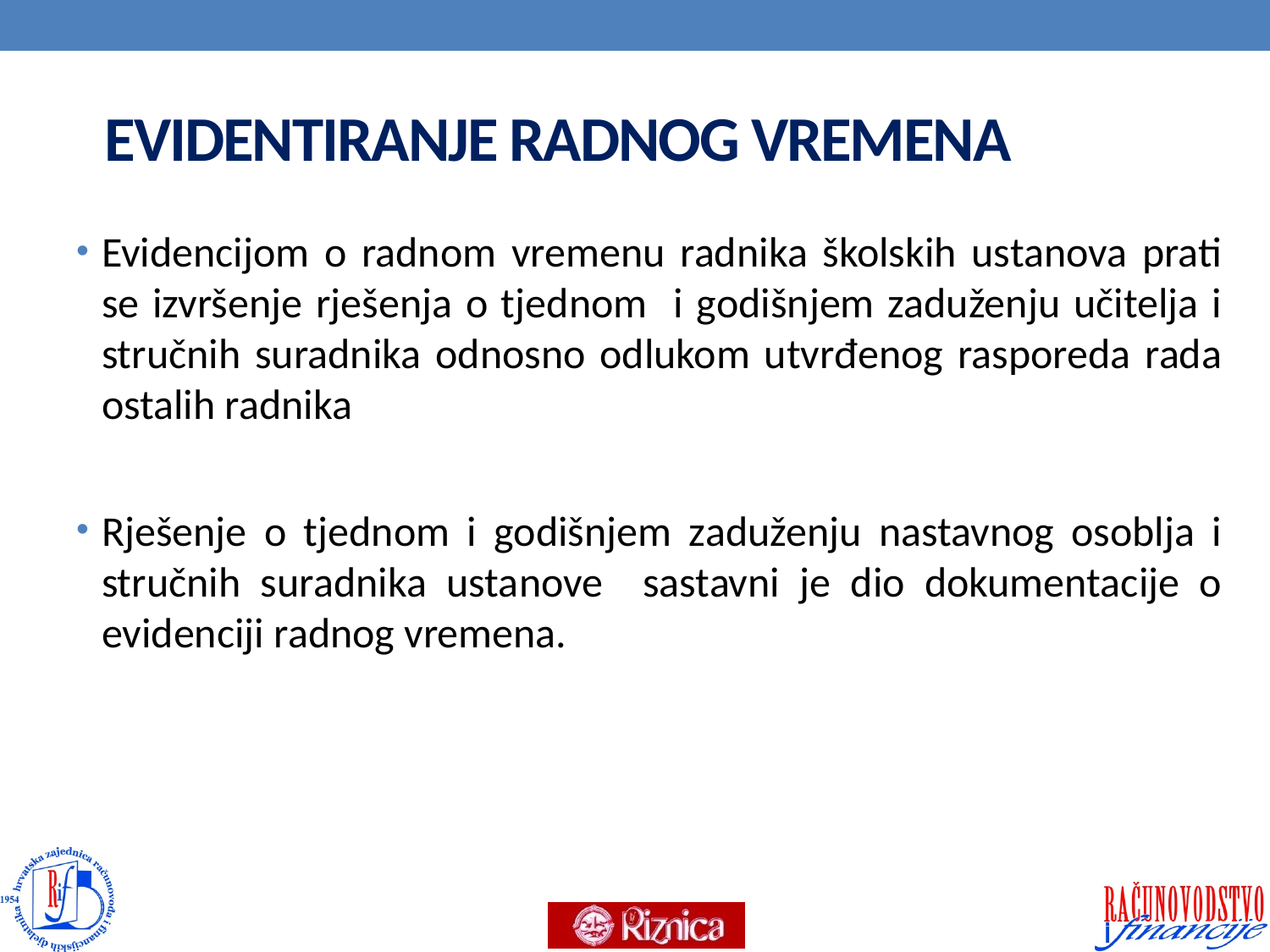

# EVIDENTIRANJE RADNOG VREMENA
Evidencijom o radnom vremenu radnika školskih ustanova prati se izvršenje rješenja o tjednom  i godišnjem zaduženju učitelja i stručnih suradnika odnosno odlukom utvrđenog rasporeda rada ostalih radnika

Rješenje o tjednom i godišnjem zaduženju nastavnog osoblja i stručnih suradnika ustanove  sastavni je dio dokumentacije o evidenciji radnog vremena.